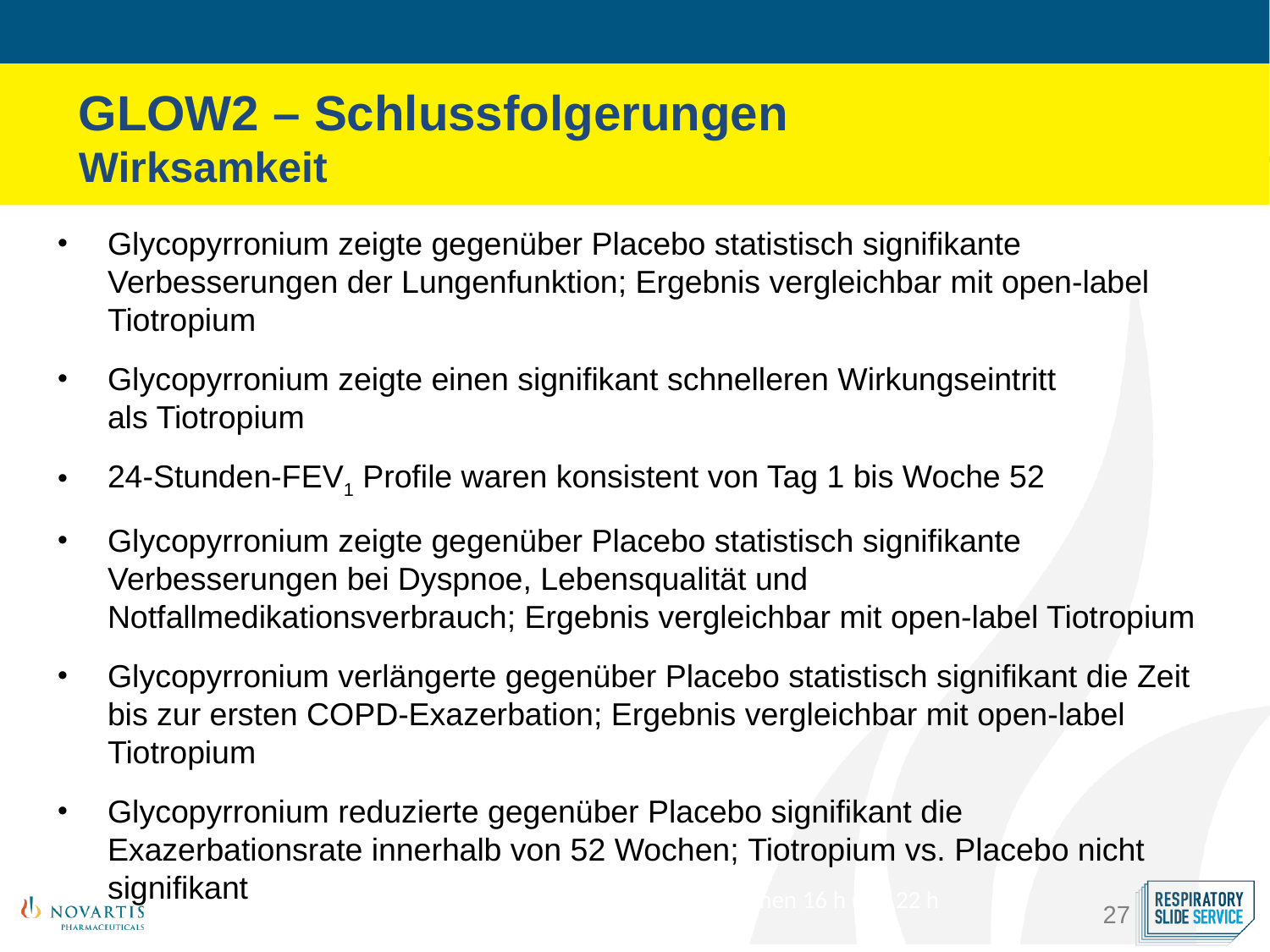

GLOW2 – Schlussfolgerungen
Wirksamkeit
Glycopyrronium zeigte gegenüber Placebo statistisch signifikante Verbesserungen der Lungenfunktion; Ergebnis vergleichbar mit open-label Tiotropium
Glycopyrronium zeigte einen signifikant schnelleren Wirkungseintritt
als Tiotropium
24-Stunden-FEV1 Profile waren konsistent von Tag 1 bis Woche 52
Glycopyrronium zeigte gegenüber Placebo statistisch signifikante Verbesserungen bei Dyspnoe, Lebensqualität und Notfallmedikationsverbrauch; Ergebnis vergleichbar mit open-label Tiotropium
Glycopyrronium verlängerte gegenüber Placebo statistisch signifikant die Zeit bis zur ersten COPD-Exazerbation; Ergebnis vergleichbar mit open-label Tiotropium
Glycopyrronium reduzierte gegenüber Placebo signifikant die Exazerbationsrate innerhalb von 52 Wochen; Tiotropium vs. Placebo nicht signifikant
Alle Zeitpunkte statistisch signifikant (p < 0,001), ausgenommen 16 h und 22 h